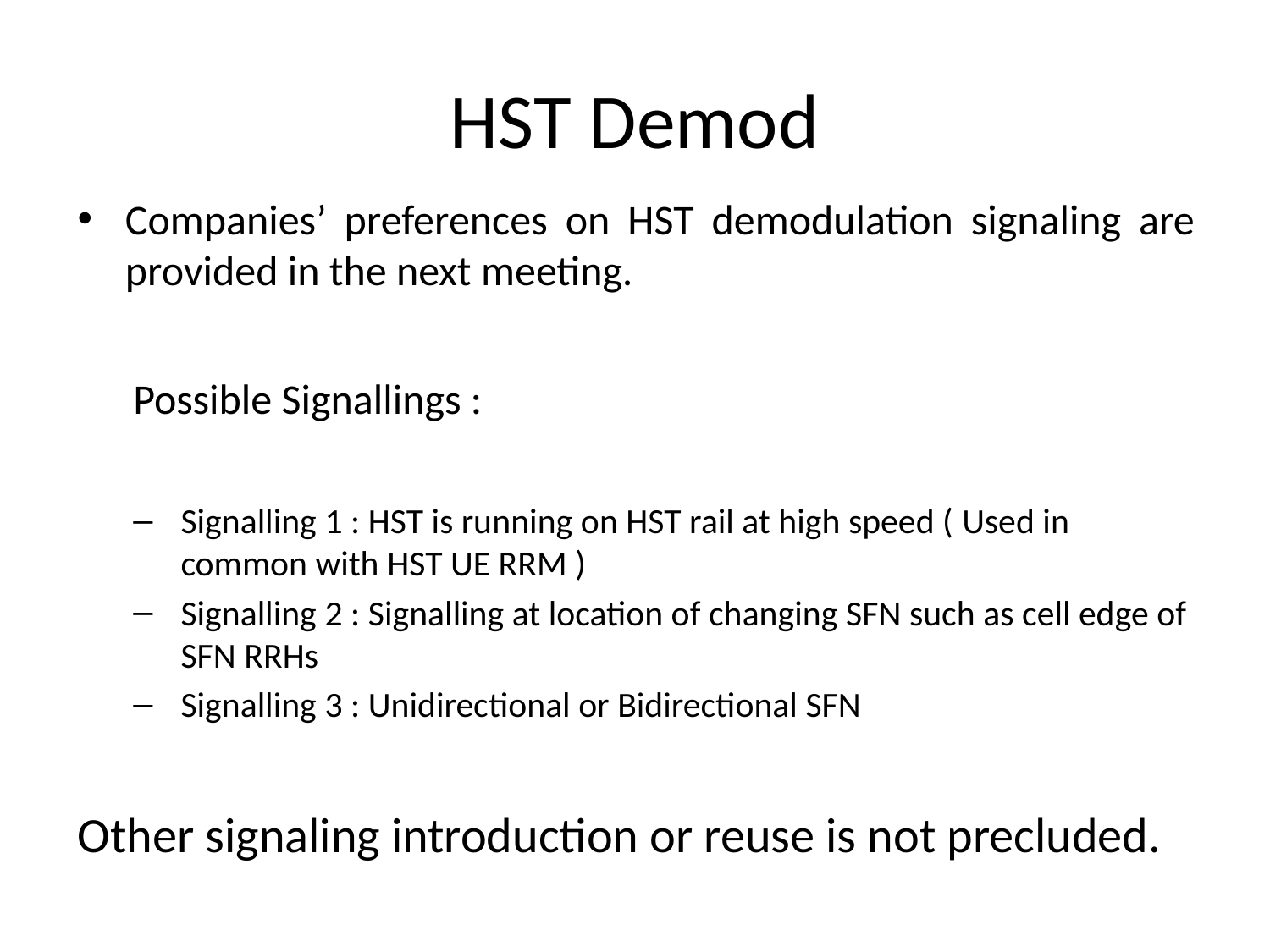

# HST Demod

Companies’ preferences on HST demodulation signaling are provided in the next meeting.

Possible Signallings :

Signalling 1 : HST is running on HST rail at high speed ( Used in common with HST UE RRM )
Signalling 2 : Signalling at location of changing SFN such as cell edge of SFN RRHs
Signalling 3 : Unidirectional or Bidirectional SFN

Other signaling introduction or reuse is not precluded.